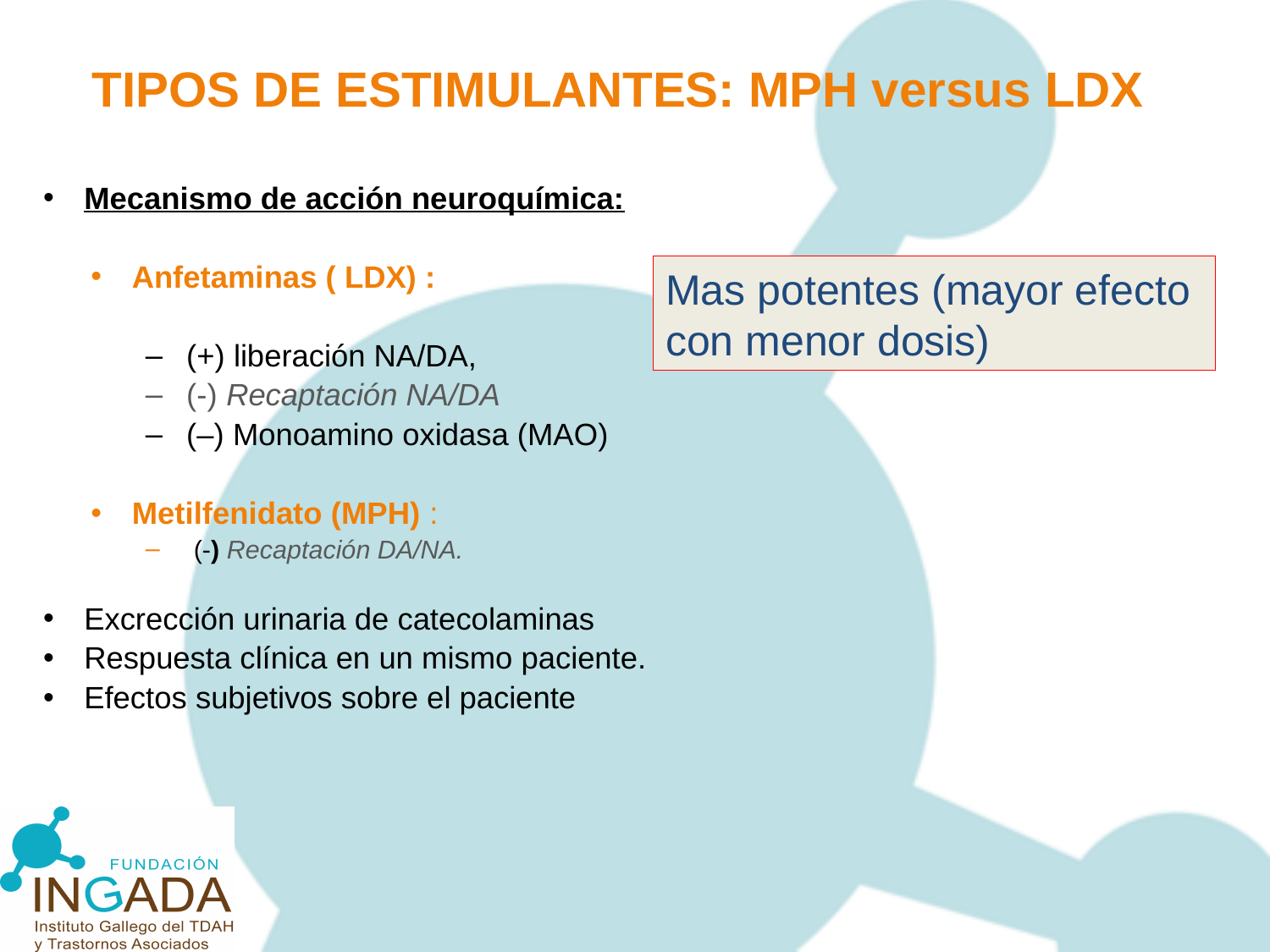

# TIPOS DE ESTIMULANTES: MPH versus LDX
Mecanismo de acción neuroquímica:

Anfetaminas ( LDX) :

(+) liberación NA/DA,
(-) Recaptación NA/DA
(–) Monoamino oxidasa (MAO)

Metilfenidato (MPH) :
 (-) Recaptación DA/NA.

Excrección urinaria de catecolaminas
Respuesta clínica en un mismo paciente.
Efectos subjetivos sobre el paciente
Mas potentes (mayor efecto
con menor dosis)